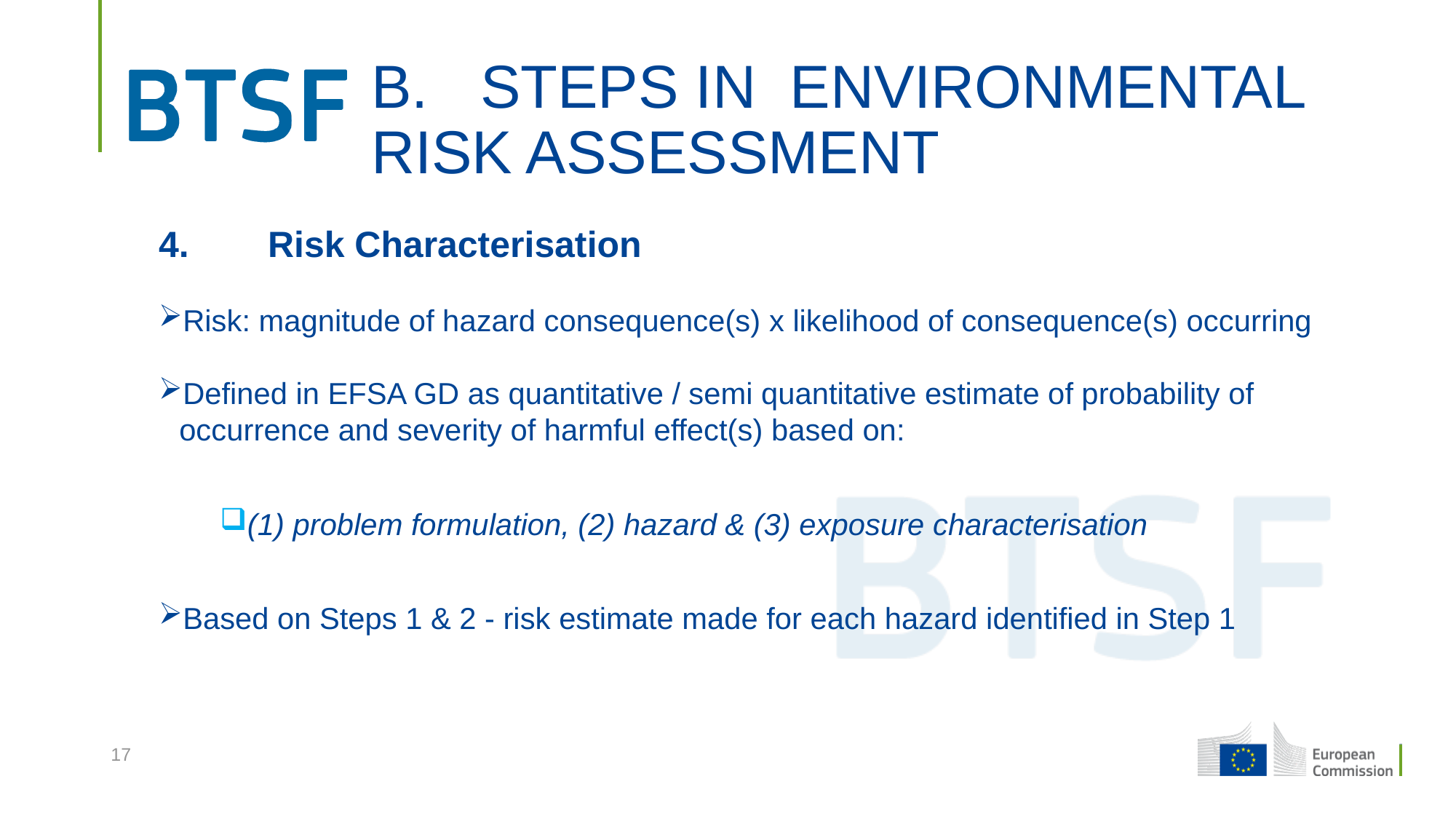

# B.	STEPS IN  ENVIRONMENTAL RISK ASSESSMENT
4.	Risk Characterisation

Risk: magnitude of hazard consequence(s) x likelihood of consequence(s) occurring

Defined in EFSA GD as quantitative / semi quantitative estimate of probability of occurrence and severity of harmful effect(s) based on:

(1) problem formulation, (2) hazard & (3) exposure characterisation

Based on Steps 1 & 2 - risk estimate made for each hazard identified in Step 1

17